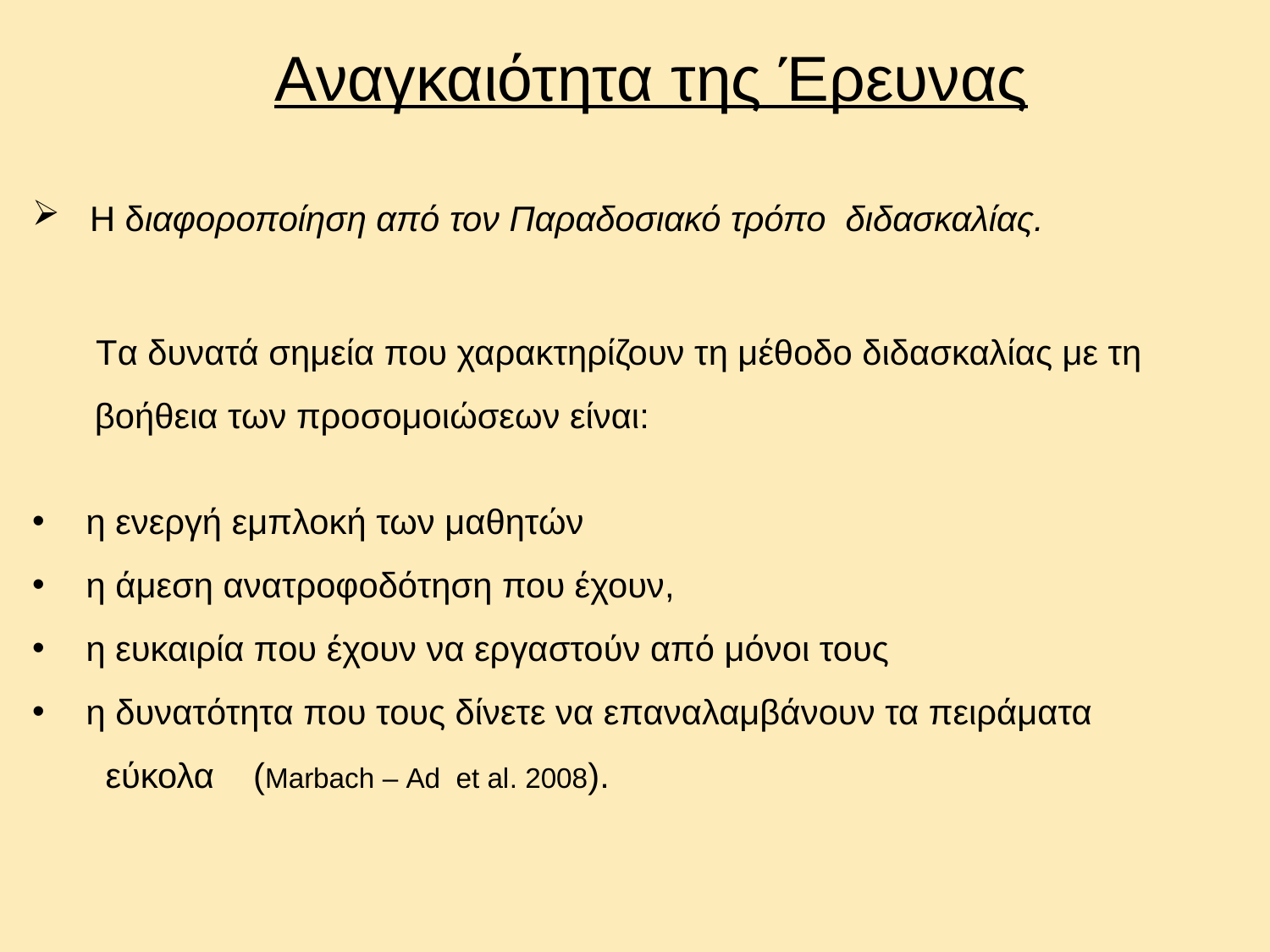

Αναγκαιότητα της Έρευνας
 Η διαφοροποίηση από τον Παραδοσιακό τρόπο  διδασκαλίας.

     Tα δυνατά σημεία που χαρακτηρίζουν τη μέθοδο διδασκαλίας με τη βοήθεια των προσομοιώσεων είναι:

    η ενεργή εμπλοκή των μαθητών
    η άμεση ανατροφοδότηση που έχουν,
    η ευκαιρία που έχουν να εργαστούν από μόνοι τους
    η δυνατότητα που τους δίνετε να επαναλαμβάνουν τα πειράματα
      εύκολα    (Marbach – Ad  et al. 2008).